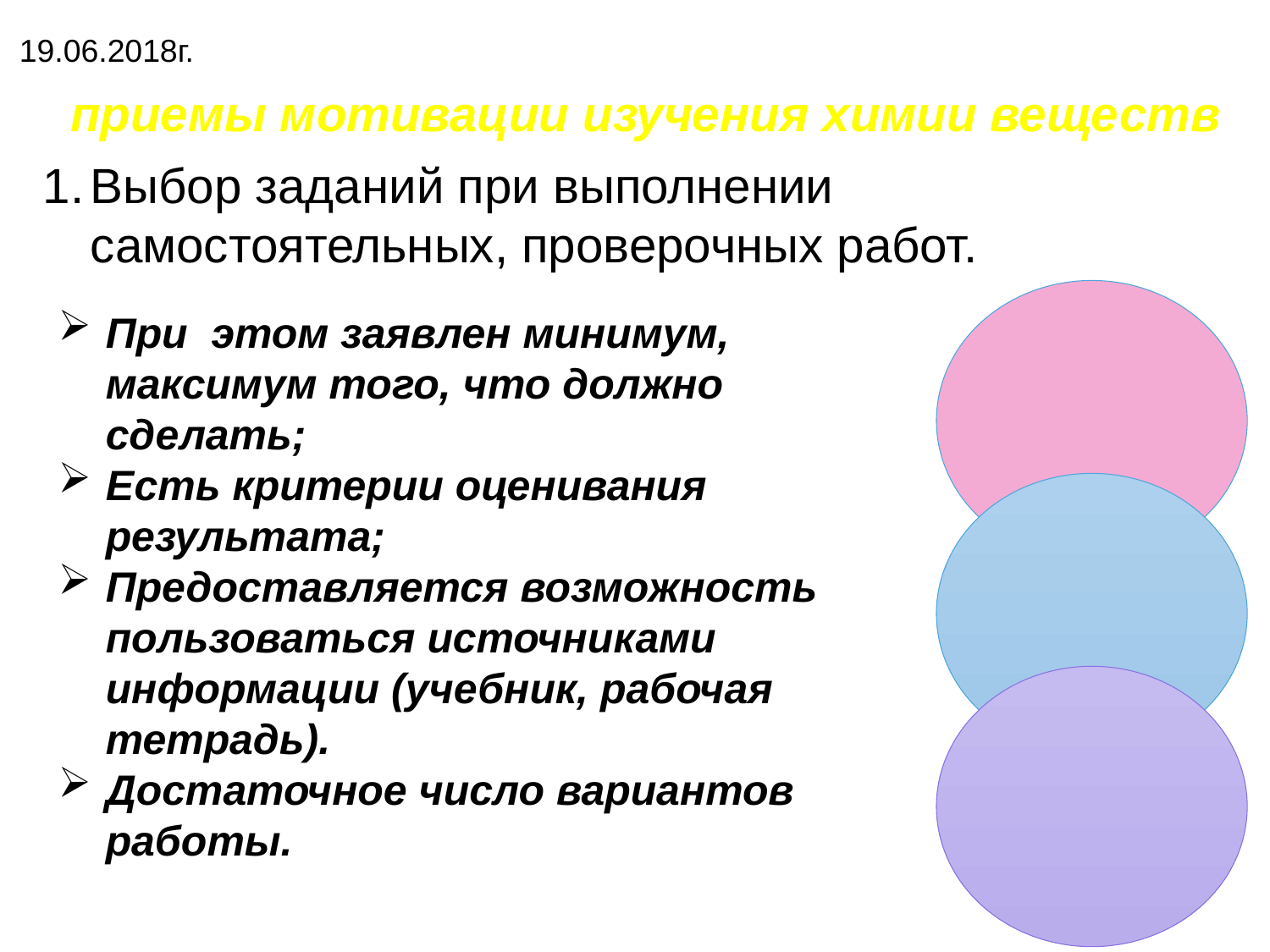

19.06.2018г.
 приемы мотивации изучения химии веществ
Выбор заданий при выполнении самостоятельных, проверочных работ.

При  этом заявлен минимум, максимум того, что должно сделать;
Есть критерии оценивания результата;
Предоставляется возможность пользоваться источниками информации (учебник, рабочая тетрадь).
Достаточное число вариантов работы.